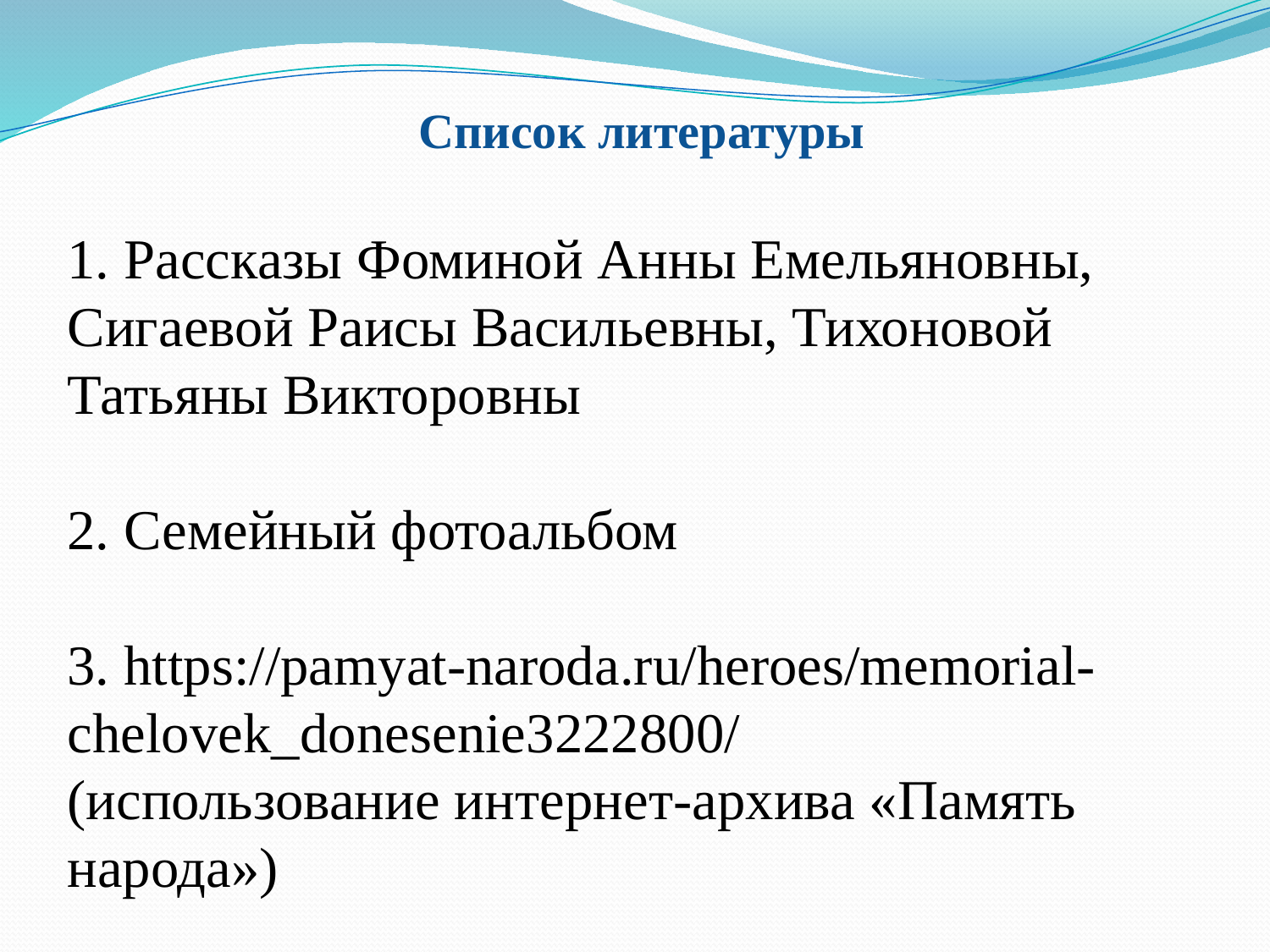

# Список литературы
1. Рассказы Фоминой Анны Емельяновны, Сигаевой Раисы Васильевны, Тихоновой Татьяны Викторовны

2. Семейный фотоальбом

3. https://pamyat-naroda.ru/heroes/memorial-chelovek_donesenie3222800/
(использование интернет-архива «Память народа»)